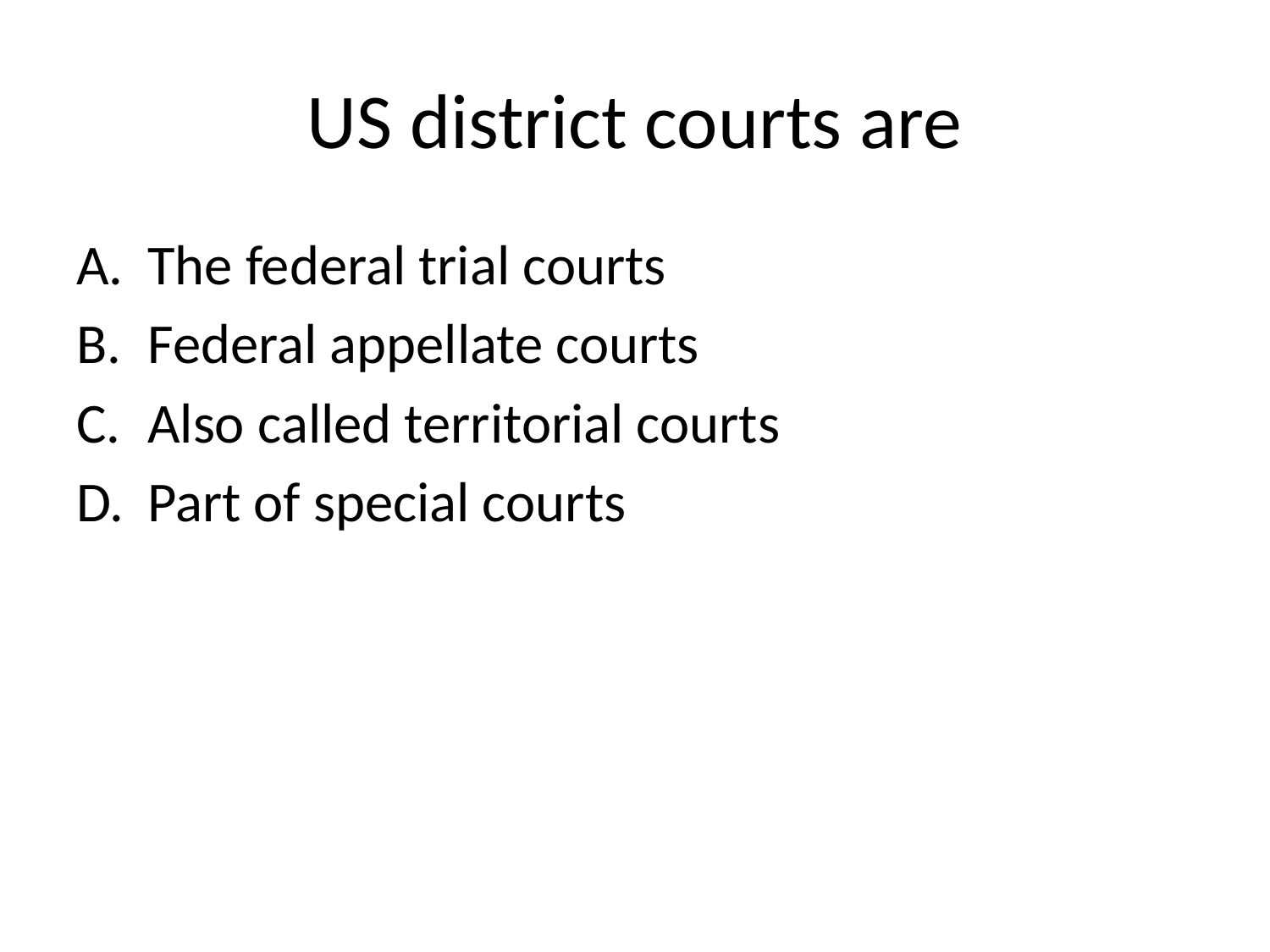

# US district courts are
The federal trial courts
Federal appellate courts
Also called territorial courts
Part of special courts